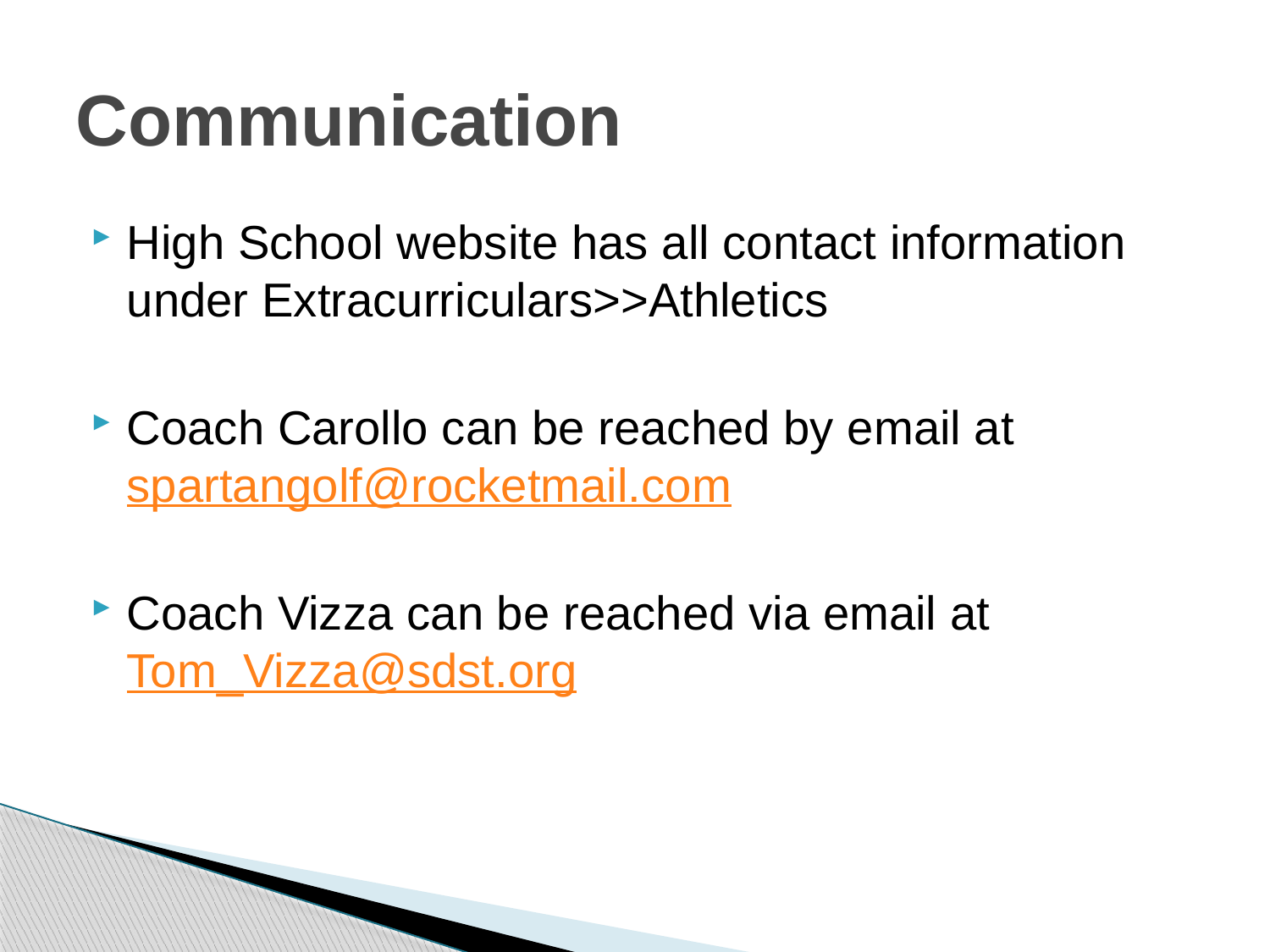

# Communication
High School website has all contact information under Extracurriculars>>Athletics

Coach Carollo can be reached by email at spartangolf@rocketmail.com

Coach Vizza can be reached via email at Tom_Vizza@sdst.org